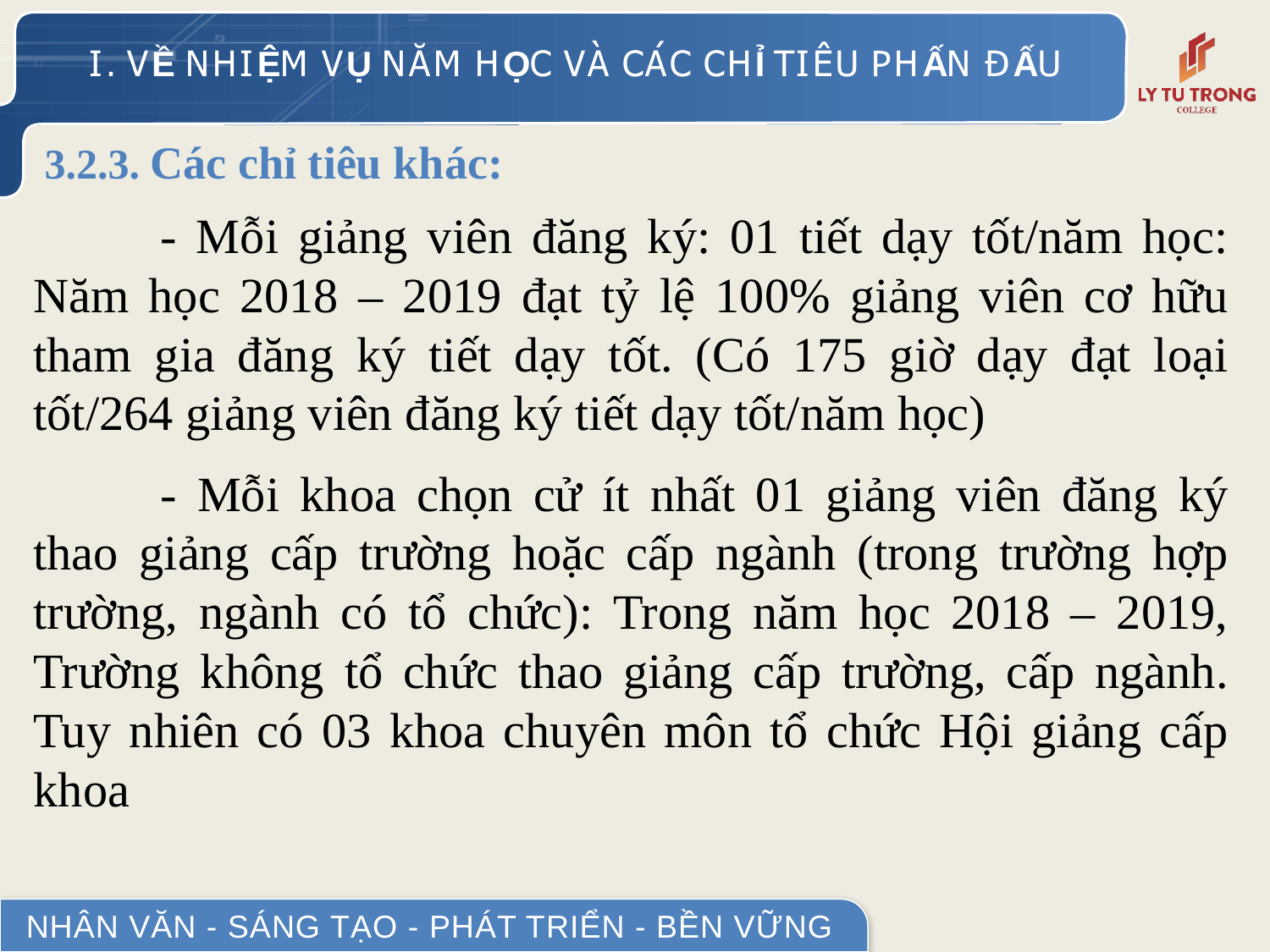

I. VỀ NHIỆM VỤ NĂM HỌC VÀ CÁC CHỈ TIÊU PHẤN ĐẤU
# 3.2.3. Các chỉ tiêu khác:
	- Mỗi giảng viên đăng ký: 01 tiết dạy tốt/năm học: Năm học 2018 – 2019 đạt tỷ lệ 100% giảng viên cơ hữu tham gia đăng ký tiết dạy tốt. (Có 175 giờ dạy đạt loại tốt/264 giảng viên đăng ký tiết dạy tốt/năm học)
	- Mỗi khoa chọn cử ít nhất 01 giảng viên đăng ký thao giảng cấp trường hoặc cấp ngành (trong trường hợp trường, ngành có tổ chức): Trong năm học 2018 – 2019, Trường không tổ chức thao giảng cấp trường, cấp ngành. Tuy nhiên có 03 khoa chuyên môn tổ chức Hội giảng cấp khoa